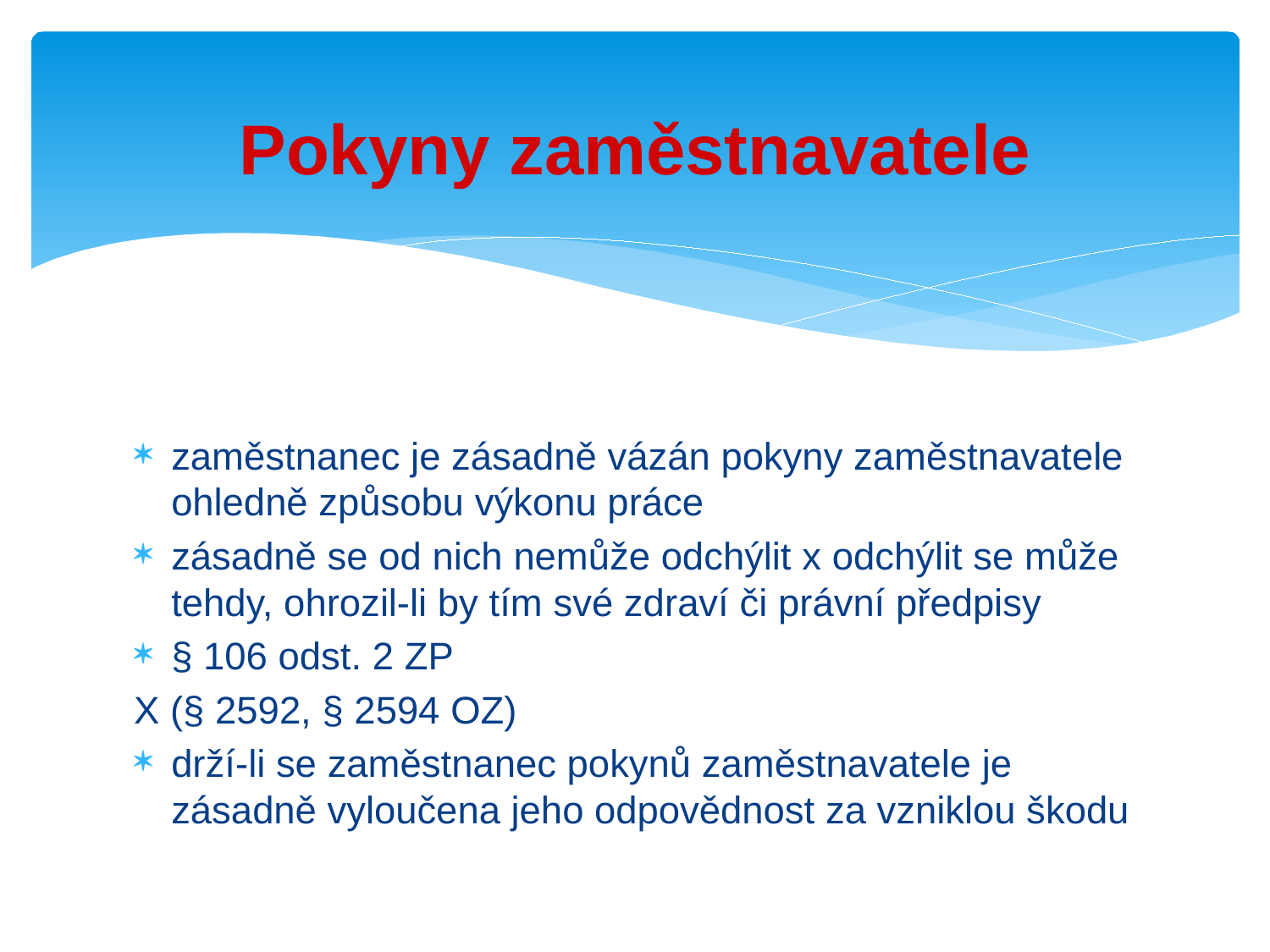

# Pokyny zaměstnavatele

zaměstnanec je zásadně vázán pokyny zaměstnavatele ohledně způsobu výkonu práce
zásadně se od nich nemůže odchýlit x odchýlit se může tehdy, ohrozil-li by tím své zdraví či právní předpisy
§ 106 odst. 2 ZP
X (§ 2592, § 2594 OZ)
drží-li se zaměstnanec pokynů zaměstnavatele je zásadně vyloučena jeho odpovědnost za vzniklou škodu